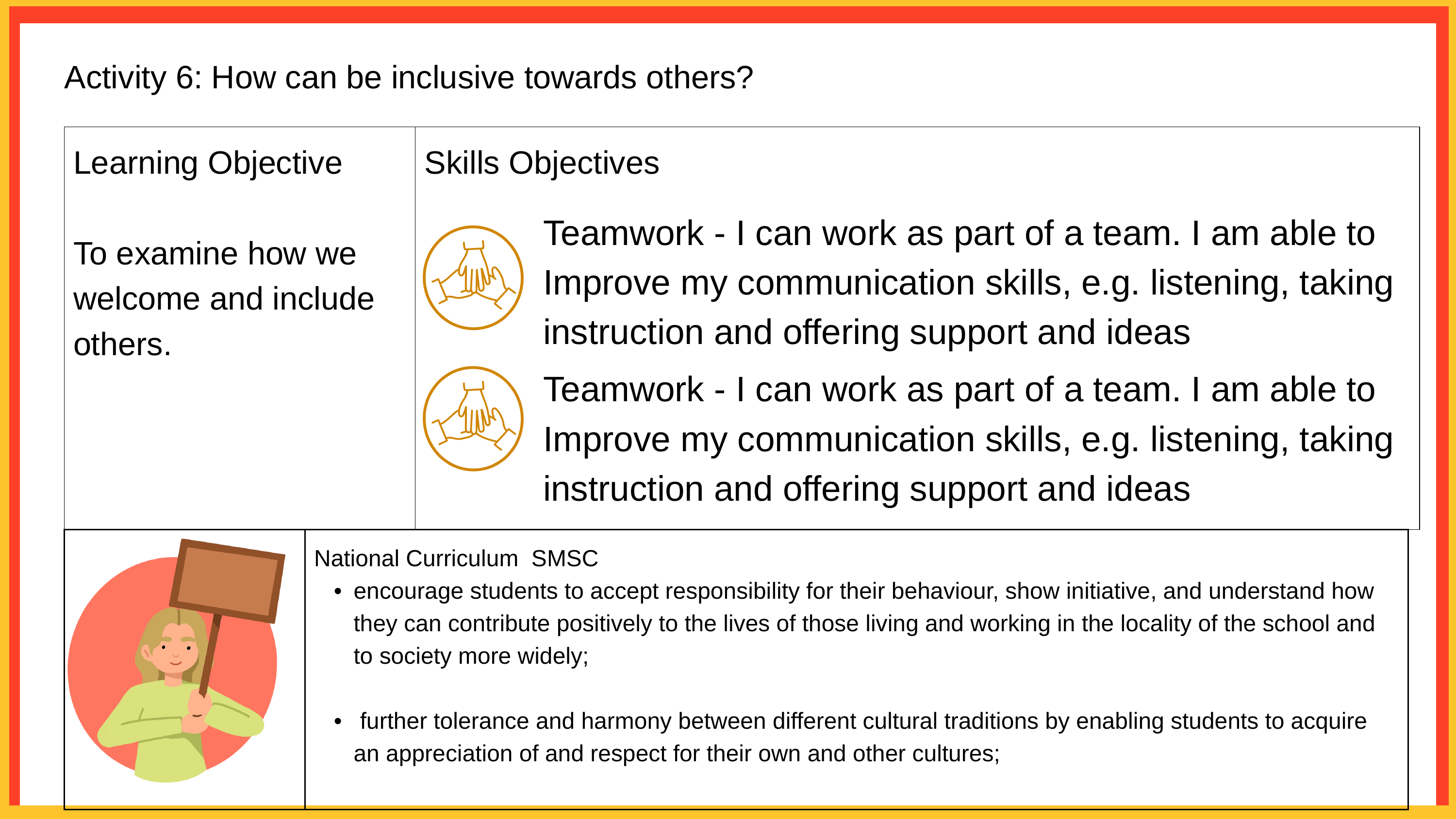

Activity 6: How can be inclusive towards others?
| Learning Objective To examine how we welcome and include others. | Skills Objectives |
| --- | --- |
Teamwork - I can work as part of a team. I am able to Improve my communication skills, e.g. listening, taking instruction and offering support and ideas

Teamwork - I can work as part of a team. I am able to Improve my communication skills, e.g. listening, taking instruction and offering support and ideas

|  | National Curriculum SMSC encourage students to accept responsibility for their behaviour, show initiative, and understand how they can contribute positively to the lives of those living and working in the locality of the school and to society more widely; further tolerance and harmony between different cultural traditions by enabling students to acquire an appreciation of and respect for their own and other cultures; |
| --- | --- |